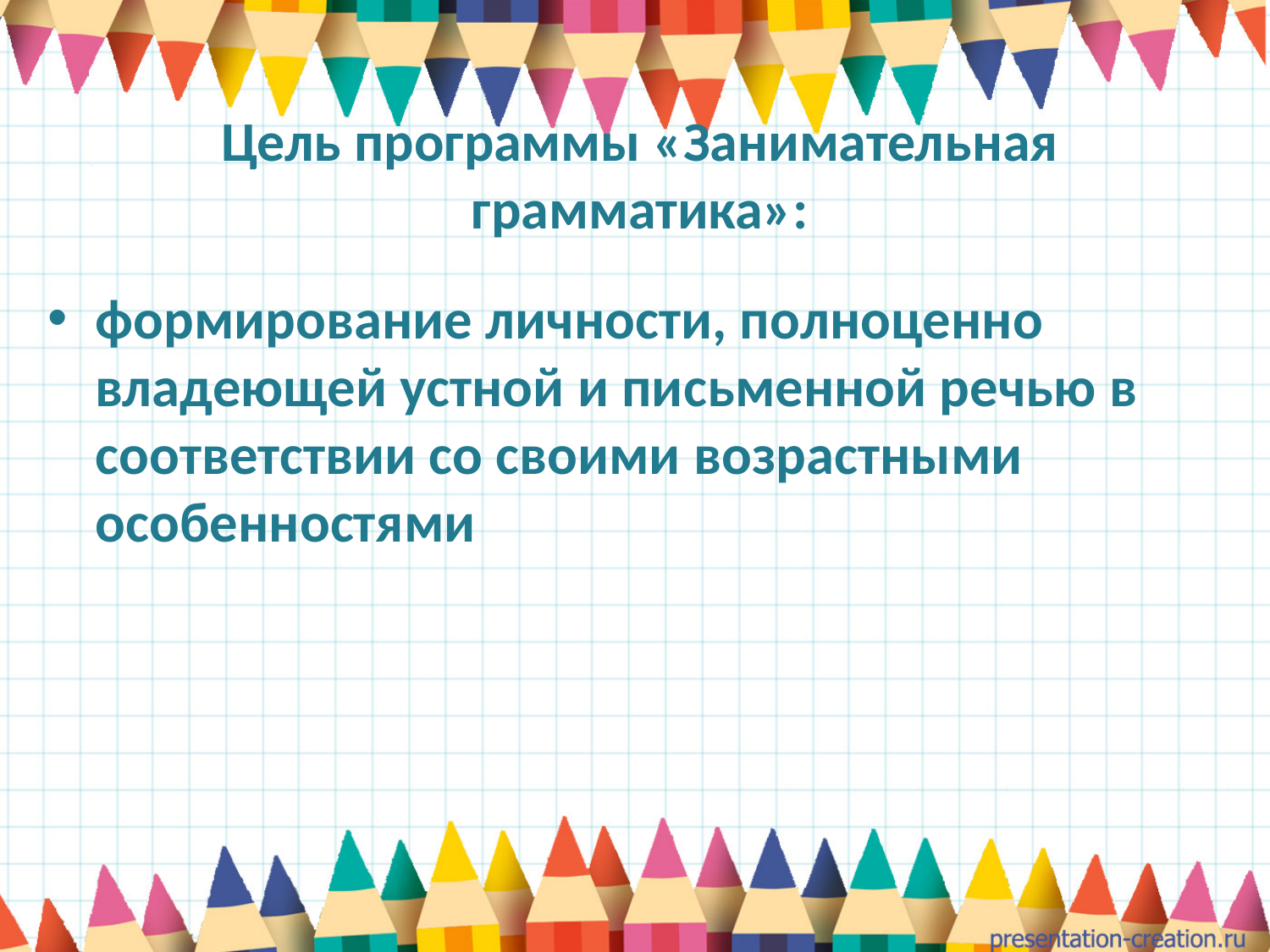

# Цель программы «Занимательная грамматика»:
формирование личности, полноценно владеющей устной и письменной речью в соответствии со своими возрастными особенностями